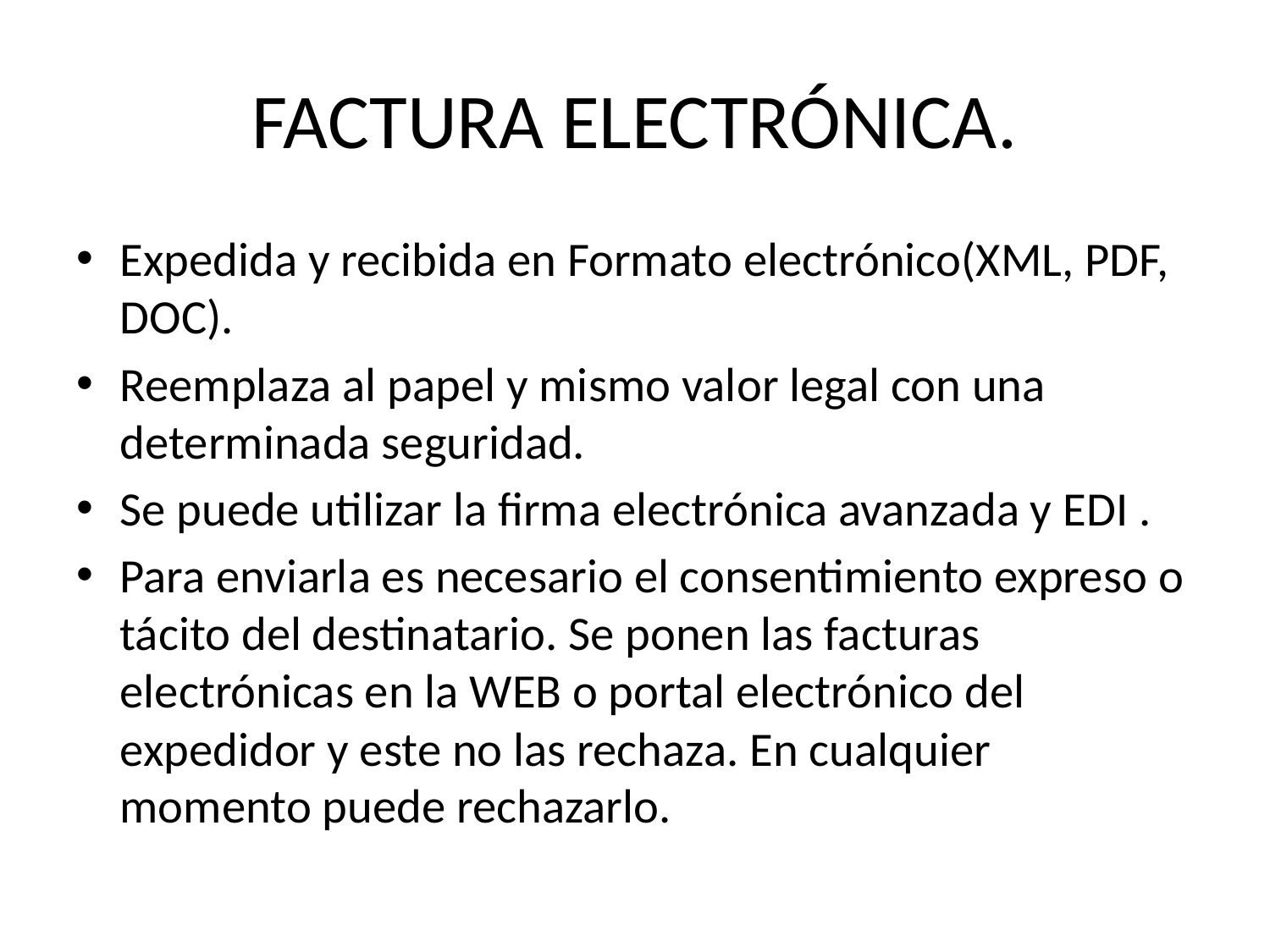

# FACTURA ELECTRÓNICA.
Expedida y recibida en Formato electrónico(XML, PDF, DOC).
Reemplaza al papel y mismo valor legal con una determinada seguridad.
Se puede utilizar la firma electrónica avanzada y EDI .
Para enviarla es necesario el consentimiento expreso o tácito del destinatario. Se ponen las facturas electrónicas en la WEB o portal electrónico del expedidor y este no las rechaza. En cualquier momento puede rechazarlo.